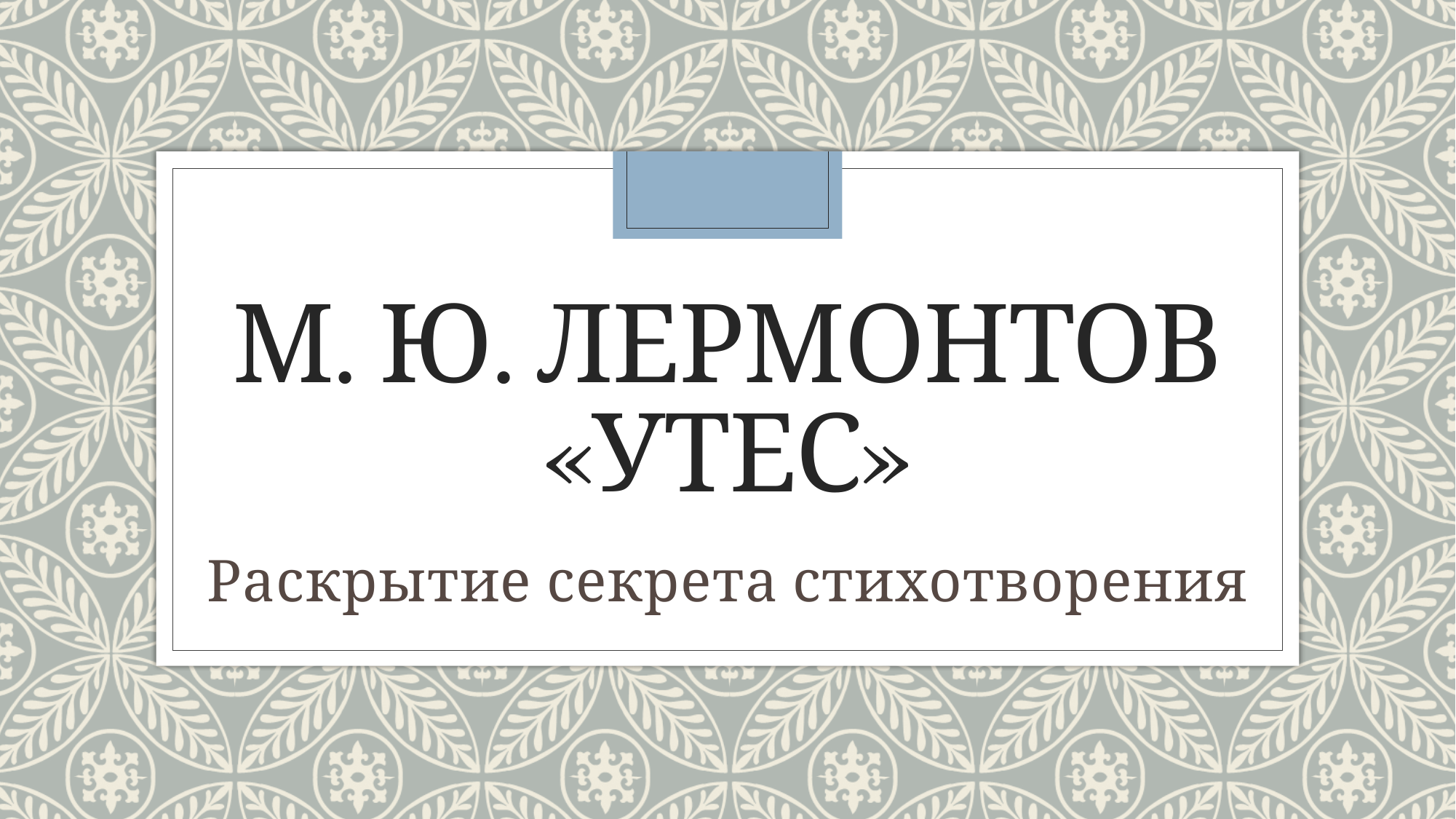

# М. Ю. Лермонтов «Утес»
Раскрытие секрета стихотворения